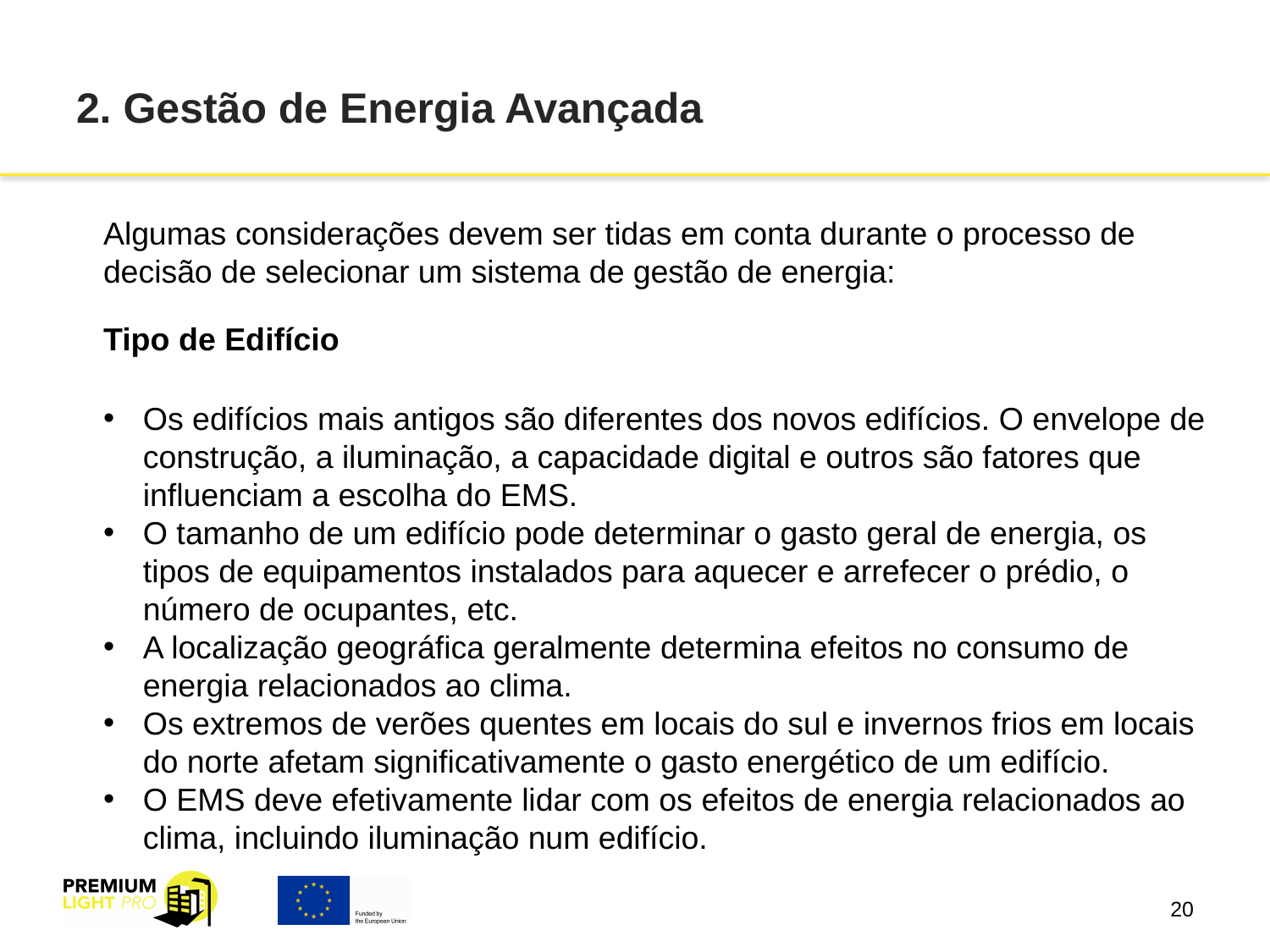

# 2. Gestão de Energia Avançada
Algumas considerações devem ser tidas em conta durante o processo de decisão de selecionar um sistema de gestão de energia:

Tipo de Edifício
Os edifícios mais antigos são diferentes dos novos edifícios. O envelope de construção, a iluminação, a capacidade digital e outros são fatores que influenciam a escolha do EMS.
O tamanho de um edifício pode determinar o gasto geral de energia, os tipos de equipamentos instalados para aquecer e arrefecer o prédio, o número de ocupantes, etc.
A localização geográfica geralmente determina efeitos no consumo de energia relacionados ao clima.
Os extremos de verões quentes em locais do sul e invernos frios em locais do norte afetam significativamente o gasto energético de um edifício.
O EMS deve efetivamente lidar com os efeitos de energia relacionados ao clima, incluindo iluminação num edifício.